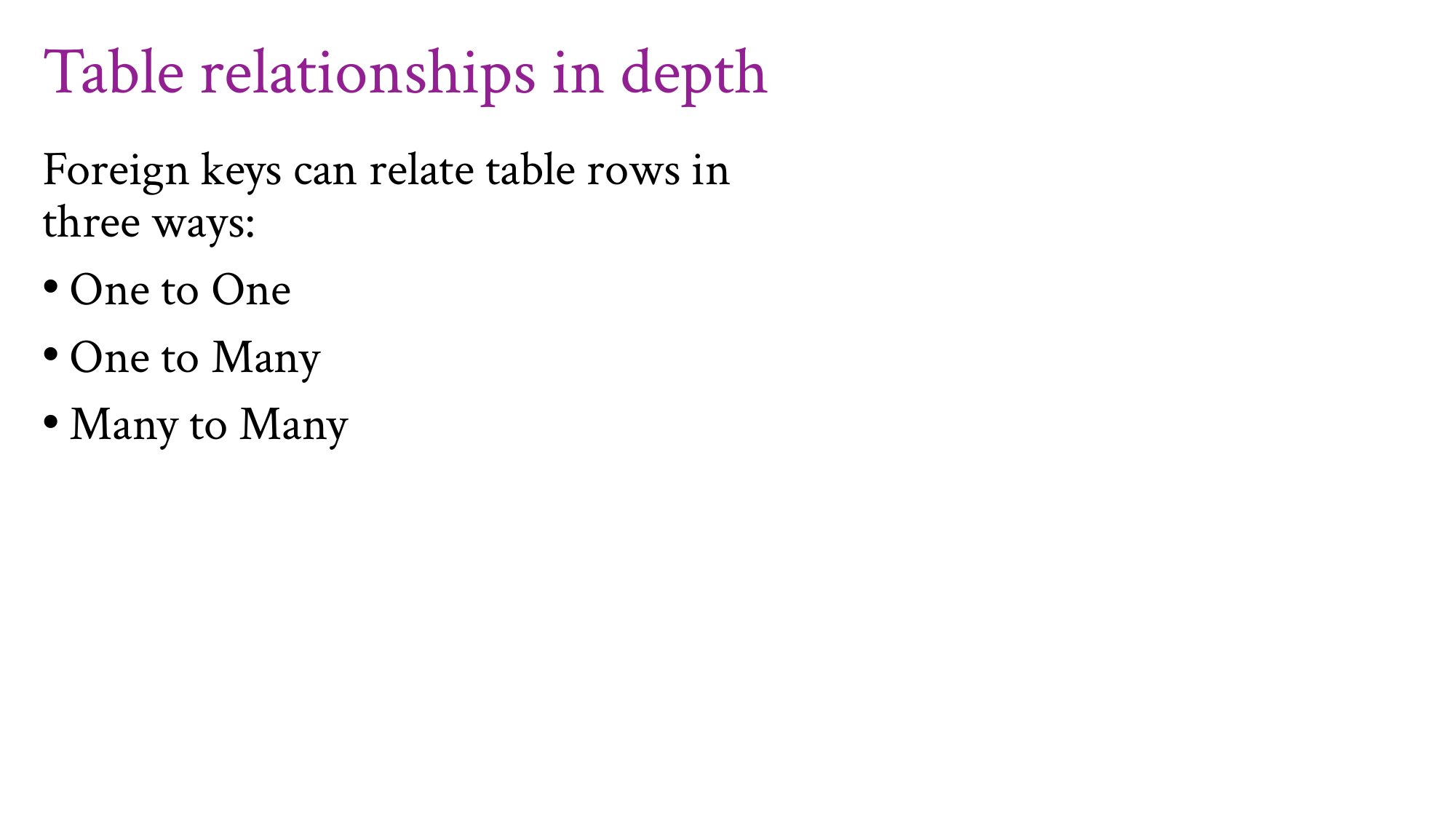

# Table relationships in depth
Foreign keys can relate table rows in three ways:
One to One
One to Many
Many to Many